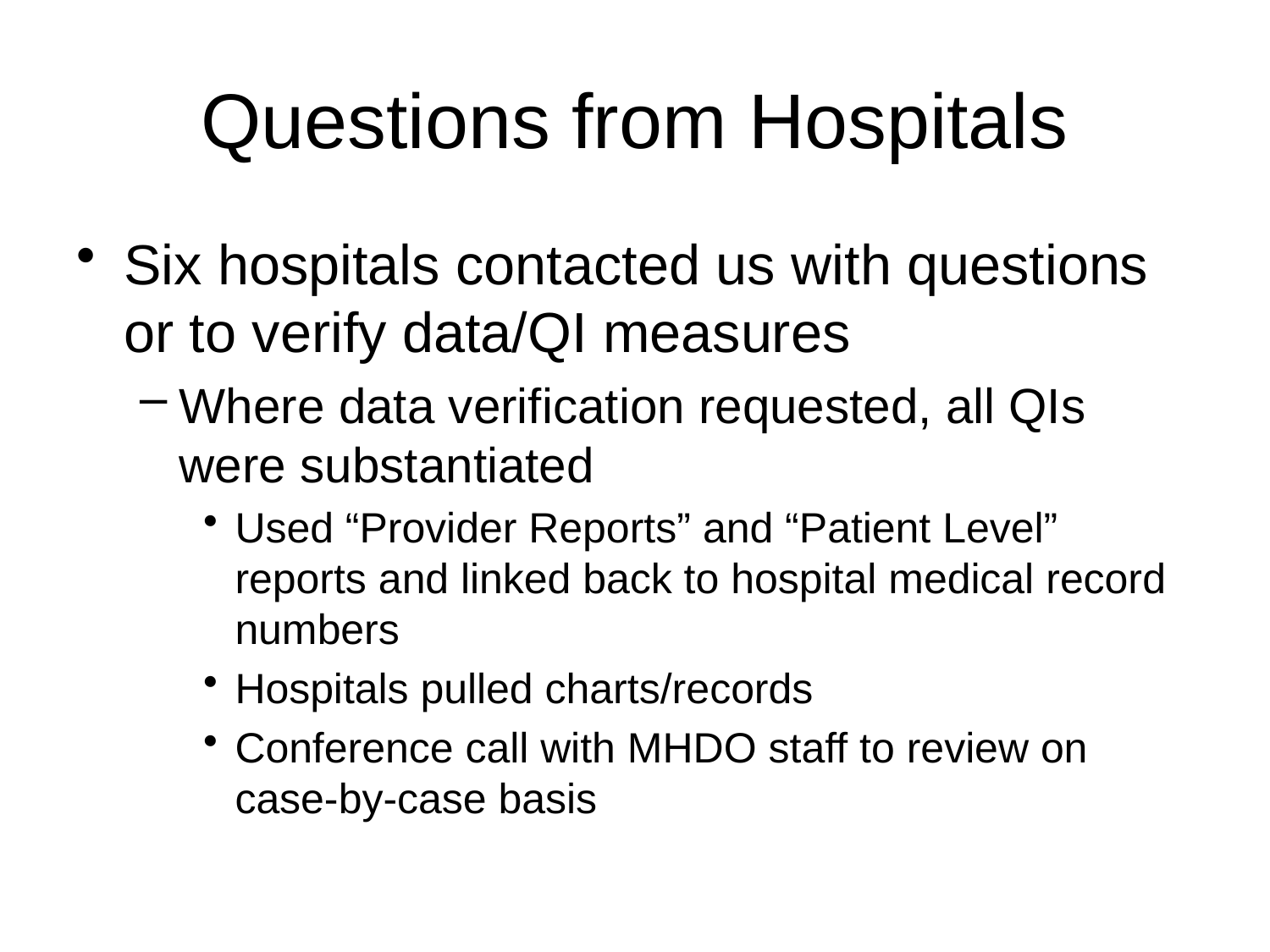

# Questions from Hospitals
Six hospitals contacted us with questions or to verify data/QI measures
Where data verification requested, all QIs were substantiated
Used “Provider Reports” and “Patient Level” reports and linked back to hospital medical record numbers
Hospitals pulled charts/records
Conference call with MHDO staff to review on case-by-case basis